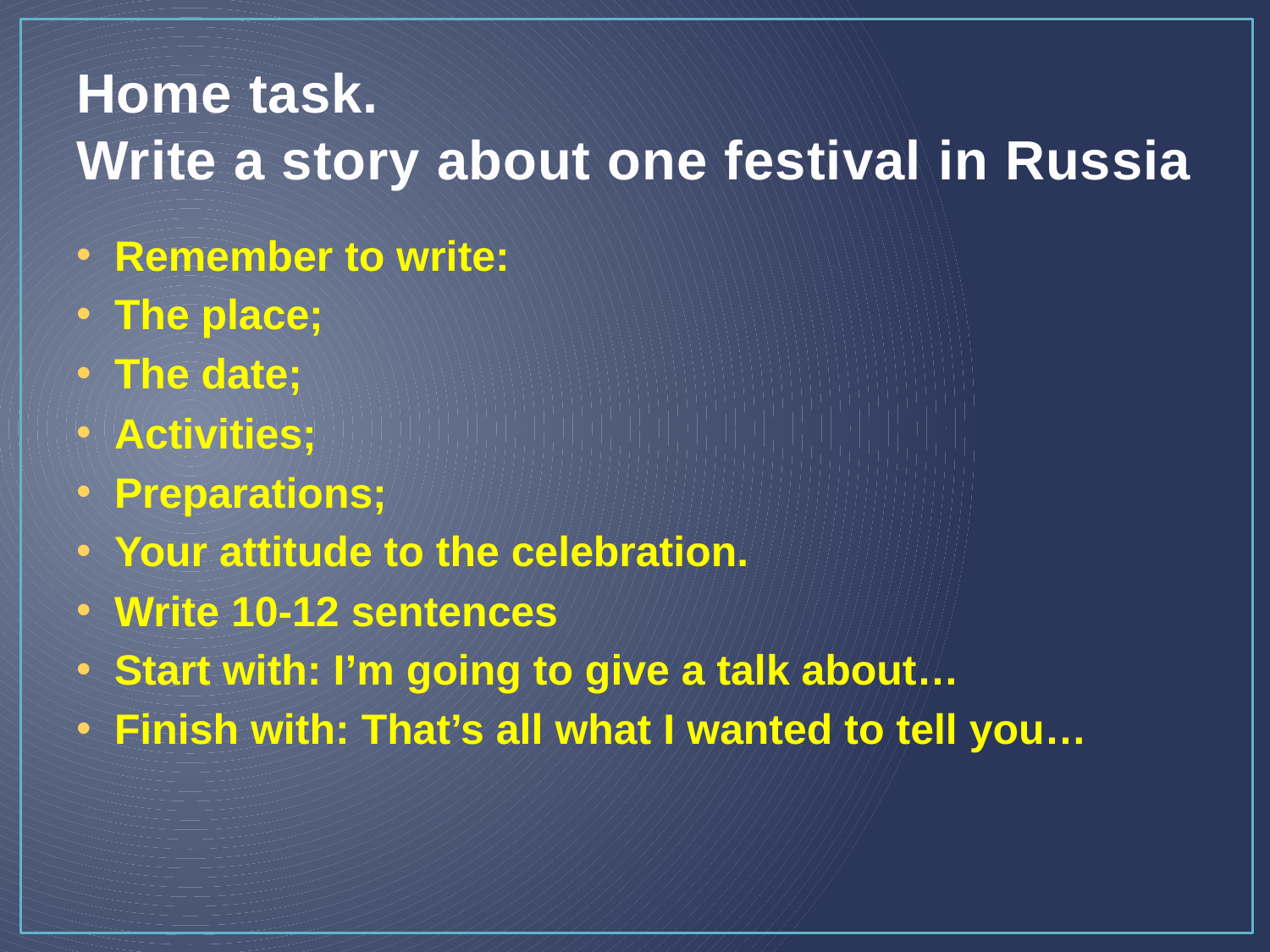

# Home task. Write a story about one festival in Russia
Remember to write:
The place;
The date;
Activities;
Preparations;
Your attitude to the celebration.
Write 10-12 sentences
Start with: I’m going to give a talk about…
Finish with: That’s all what I wanted to tell you…